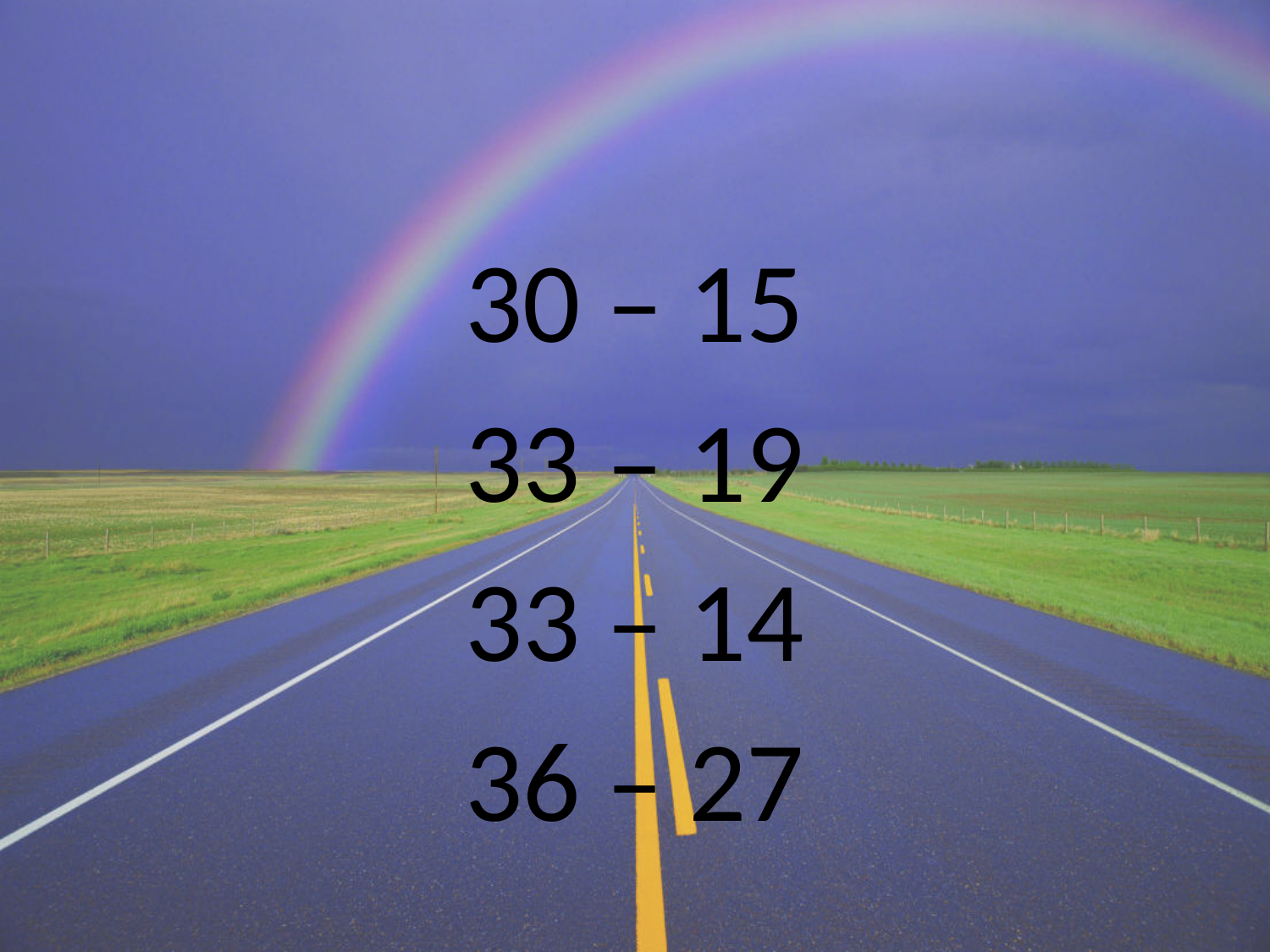

30 – 15
33 – 19
33 – 14
36 – 27